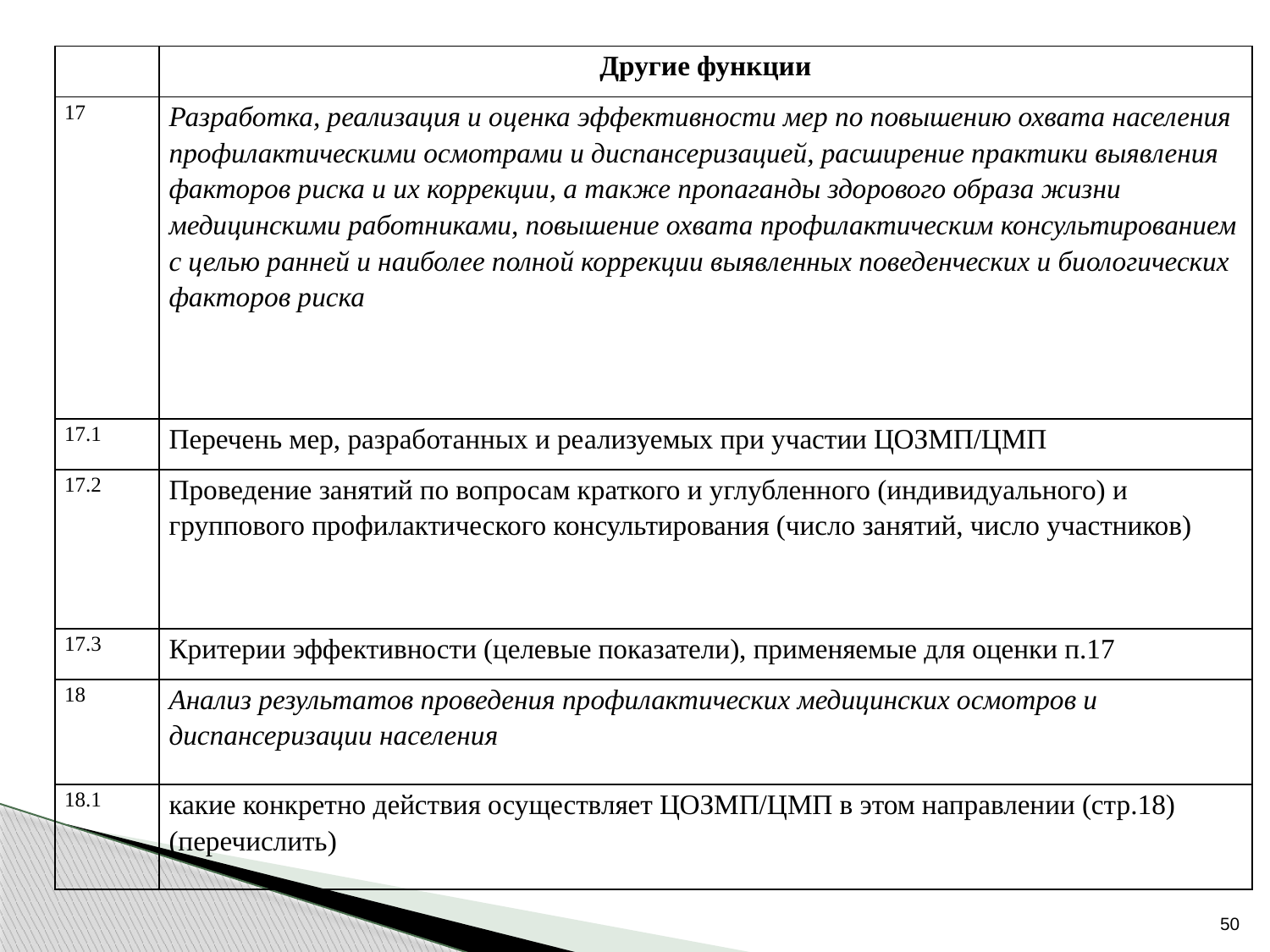

|  | Другие функции |
| --- | --- |
| 17 | Разработка, реализация и оценка эффективности мер по повышению охвата населения профилактическими осмотрами и диспансеризацией, расширение практики выявления факторов риска и их коррекции, а также пропаганды здорового образа жизни медицинскими работниками, повышение охвата профилактическим консультированием с целью ранней и наиболее полной коррекции выявленных поведенческих и биологических факторов риска |
| 17.1 | Перечень мер, разработанных и реализуемых при участии ЦОЗМП/ЦМП |
| 17.2 | Проведение занятий по вопросам краткого и углубленного (индивидуального) и группового профилактического консультирования (число занятий, число участников) |
| 17.3 | Критерии эффективности (целевые показатели), применяемые для оценки п.17 |
| 18 | Анализ результатов проведения профилактических медицинских осмотров и диспансеризации населения |
| 18.1 | какие конкретно действия осуществляет ЦОЗМП/ЦМП в этом направлении (стр.18) (перечислить) |
50